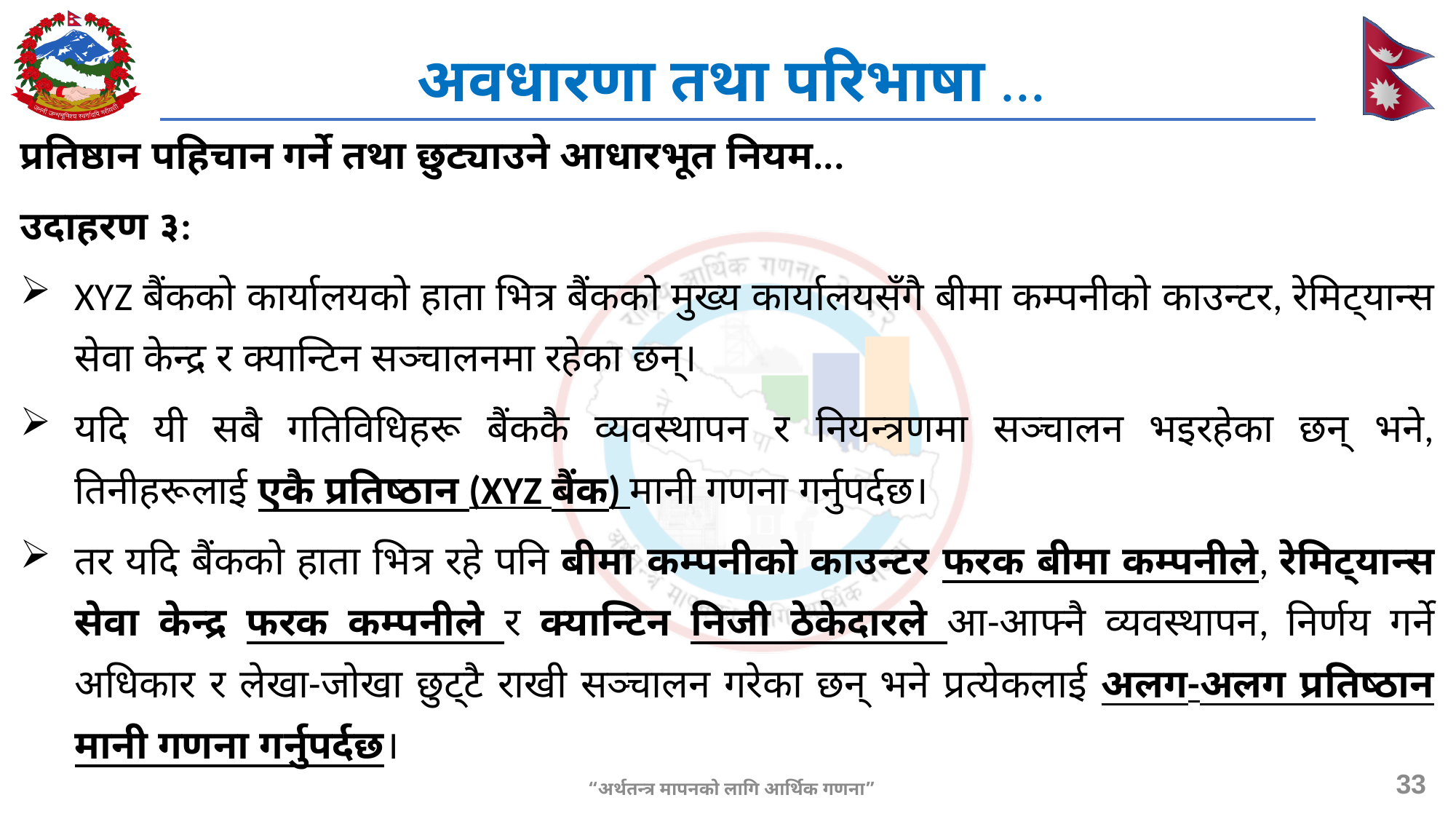

# अवधारणा तथा परिभाषा ...
प्रतिष्ठान पहिचान गर्ने तथा छुट्याउने आधारभूत नियम...
उदाहरण ३:
XYZ बैंकको कार्यालयको हाता भित्र बैंकको मुख्य कार्यालयसँगै बीमा कम्पनीको काउन्टर, रेमिट्यान्स सेवा केन्द्र र क्यान्टिन सञ्चालनमा रहेका छन्।
यदि यी सबै गतिविधिहरू बैंककै व्यवस्थापन र नियन्त्रणमा सञ्चालन भइरहेका छन् भने, तिनीहरूलाई एकै प्रतिष्ठान (XYZ बैंक) मानी गणना गर्नुपर्दछ।
तर यदि बैंकको हाता भित्र रहे पनि बीमा कम्पनीको काउन्टर फरक बीमा कम्पनीले, रेमिट्यान्स सेवा केन्द्र फरक कम्पनीले र क्यान्टिन निजी ठेकेदारले आ-आफ्नै व्यवस्थापन, निर्णय गर्ने अधिकार र लेखा-जोखा छुट्टै राखी सञ्चालन गरेका छन् भने प्रत्येकलाई अलग-अलग प्रतिष्ठान मानी गणना गर्नुपर्दछ।

33
“अर्थतन्त्र मापनको लागि आर्थिक गणना”